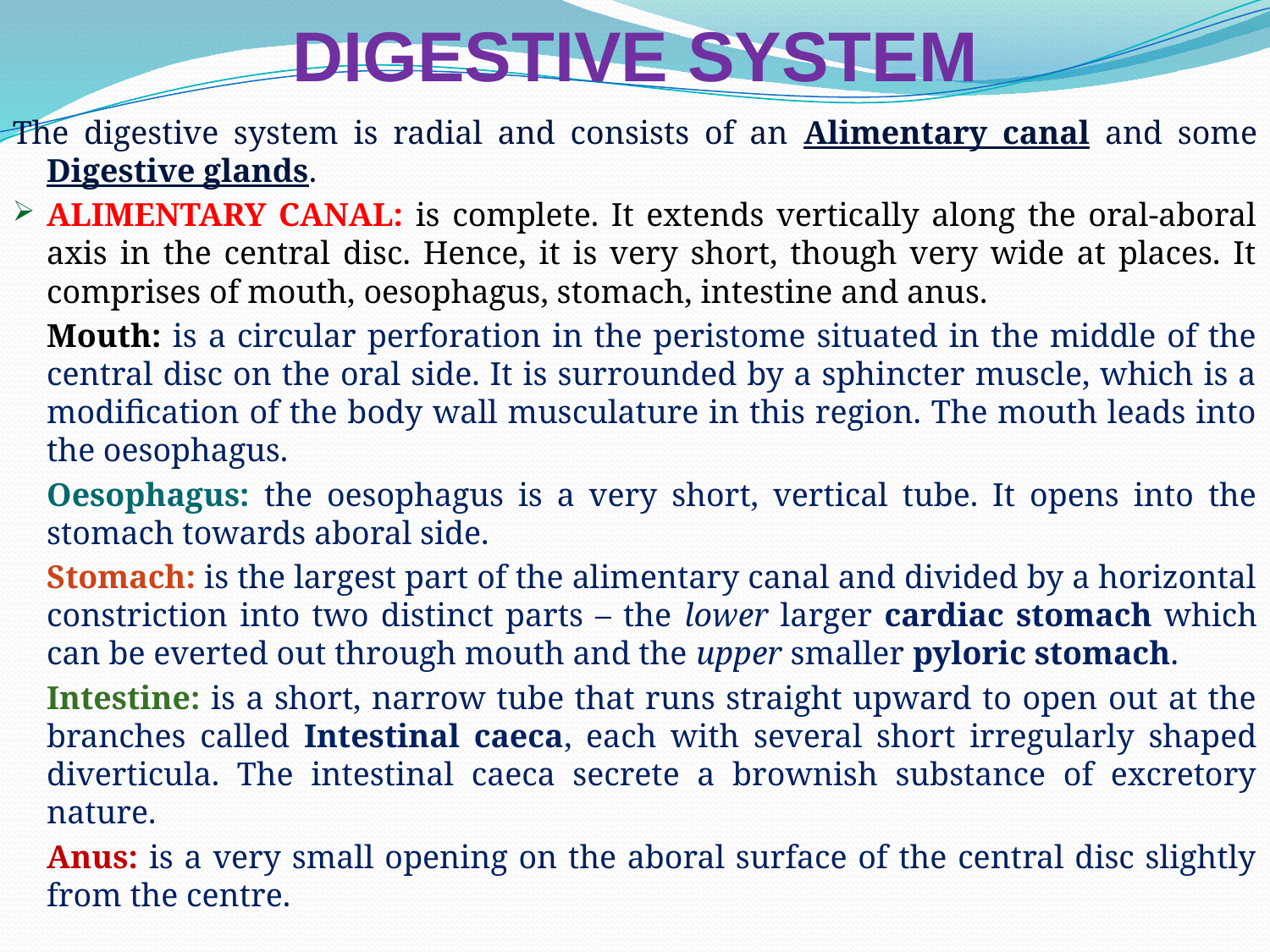

# DIGESTIVE SYSTEM
The digestive system is radial and consists of an Alimentary canal and some Digestive glands.
ALIMENTARY CANAL: is complete. It extends vertically along the oral-aboral axis in the central disc. Hence, it is very short, though very wide at places. It comprises of mouth, oesophagus, stomach, intestine and anus.
	Mouth: is a circular perforation in the peristome situated in the middle of the central disc on the oral side. It is surrounded by a sphincter muscle, which is a modification of the body wall musculature in this region. The mouth leads into the oesophagus.
	Oesophagus: the oesophagus is a very short, vertical tube. It opens into the stomach towards aboral side.
	Stomach: is the largest part of the alimentary canal and divided by a horizontal constriction into two distinct parts – the lower larger cardiac stomach which can be everted out through mouth and the upper smaller pyloric stomach.
	Intestine: is a short, narrow tube that runs straight upward to open out at the branches called Intestinal caeca, each with several short irregularly shaped diverticula. The intestinal caeca secrete a brownish substance of excretory nature.
	Anus: is a very small opening on the aboral surface of the central disc slightly from the centre.